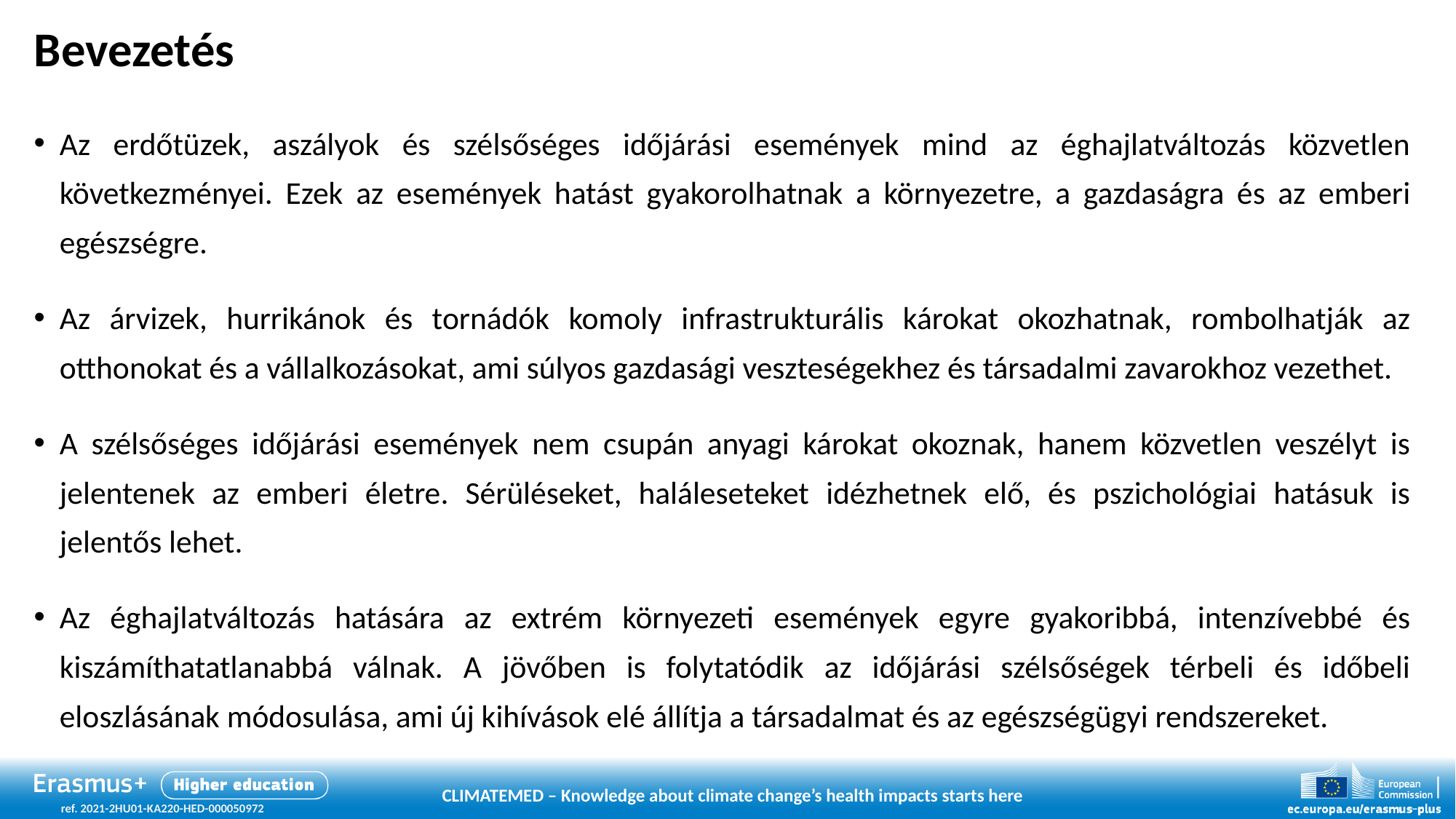

# Bevezetés
Az erdőtüzek, aszályok és szélsőséges időjárási események mind az éghajlatváltozás közvetlen következményei. Ezek az események hatást gyakorolhatnak a környezetre, a gazdaságra és az emberi egészségre.
Az árvizek, hurrikánok és tornádók komoly infrastrukturális károkat okozhatnak, rombolhatják az otthonokat és a vállalkozásokat, ami súlyos gazdasági veszteségekhez és társadalmi zavarokhoz vezethet.
A szélsőséges időjárási események nem csupán anyagi károkat okoznak, hanem közvetlen veszélyt is jelentenek az emberi életre. Sérüléseket, haláleseteket idézhetnek elő, és pszichológiai hatásuk is jelentős lehet.
Az éghajlatváltozás hatására az extrém környezeti események egyre gyakoribbá, intenzívebbé és kiszámíthatatlanabbá válnak. A jövőben is folytatódik az időjárási szélsőségek térbeli és időbeli eloszlásának módosulása, ami új kihívások elé állítja a társadalmat és az egészségügyi rendszereket.